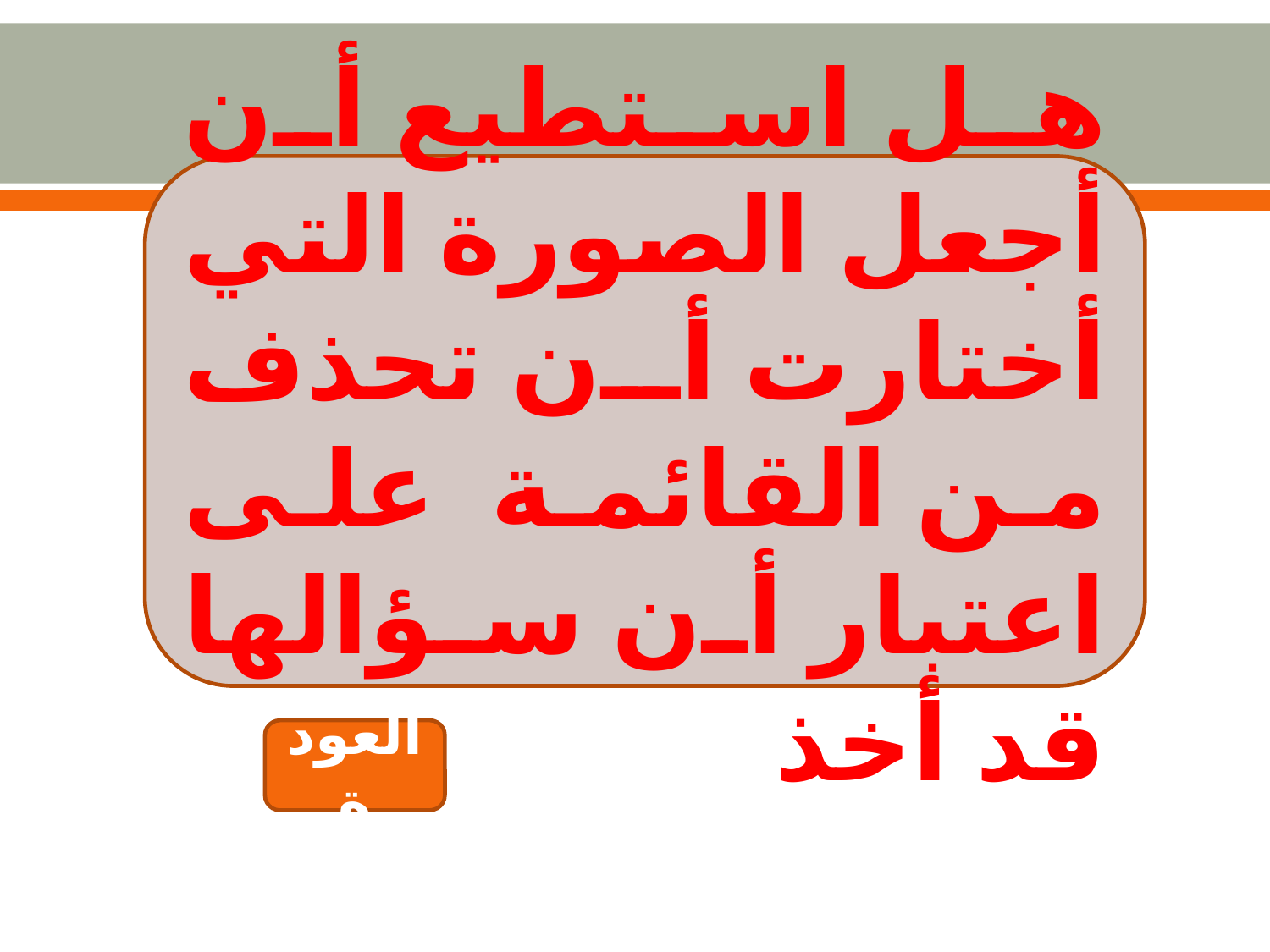

هل استطيع أن أجعل الصورة التي أختارت أن تحذف من القائمة  على اعتبار أن سؤالها قد أخذ
العودة